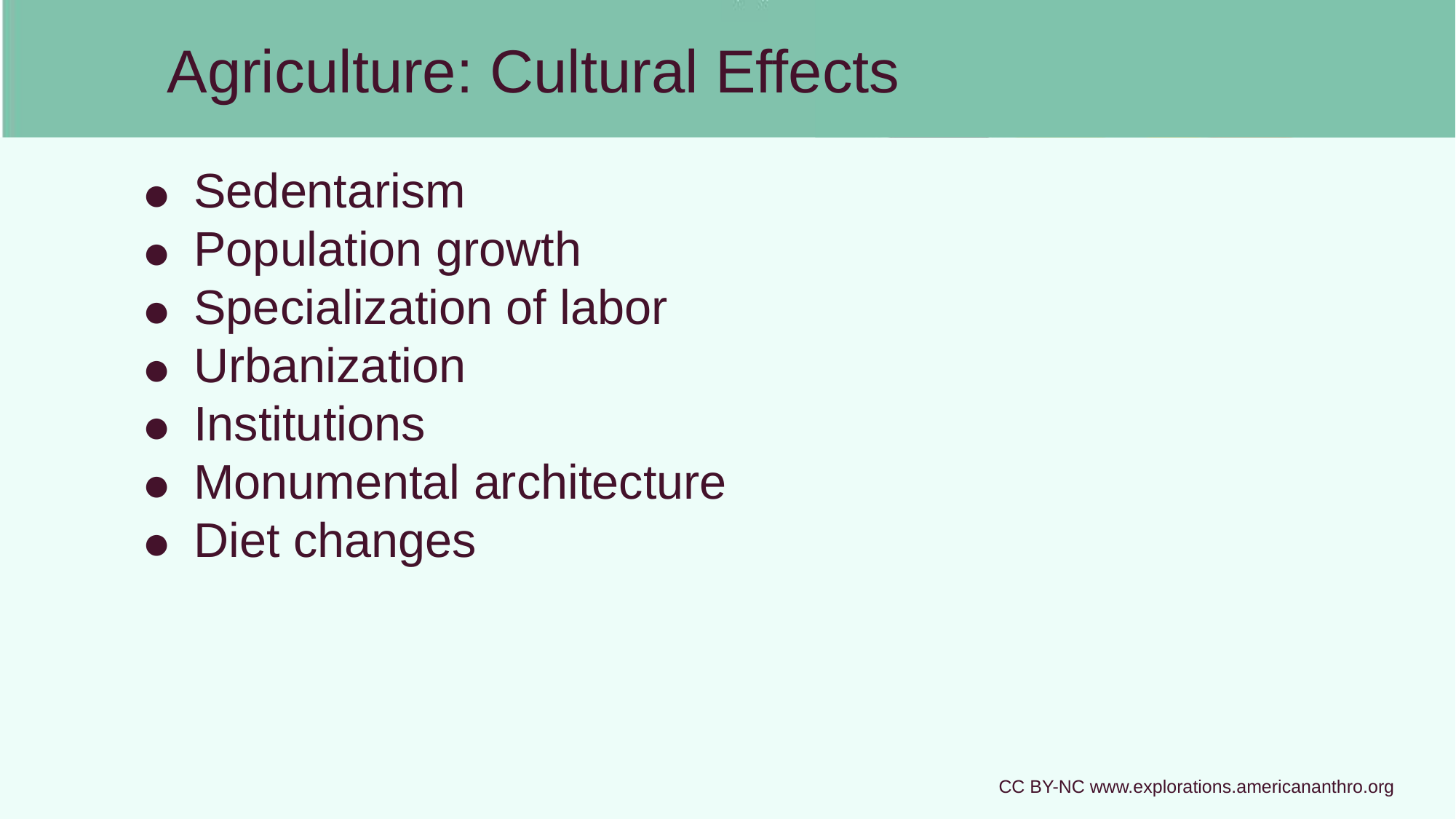

# Agriculture: Cultural Effects
Sedentarism
Population growth
Specialization of labor
Urbanization
Institutions
Monumental architecture
Diet changes